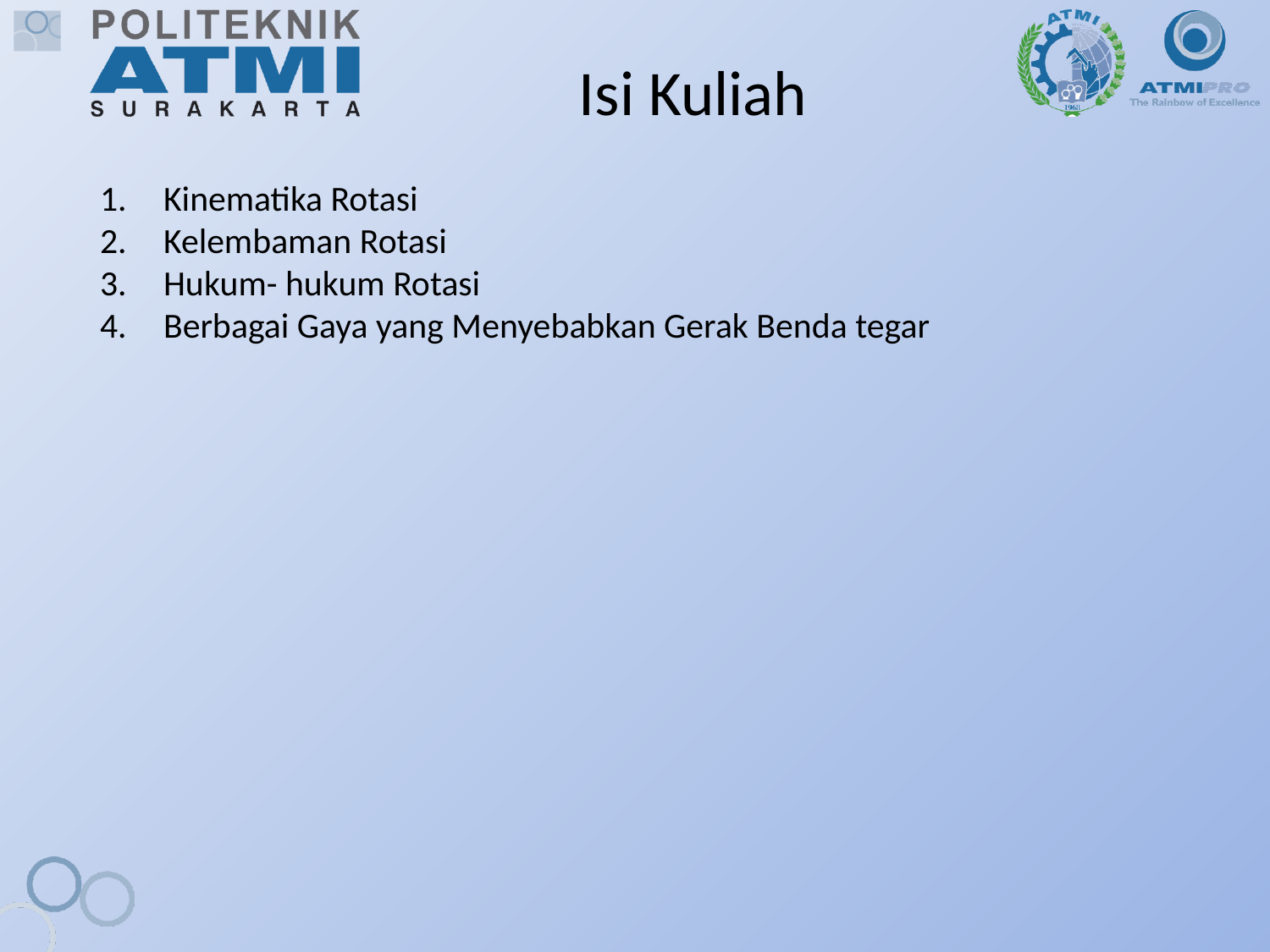

# Isi Kuliah
Kinematika Rotasi
Kelembaman Rotasi
Hukum- hukum Rotasi
Berbagai Gaya yang Menyebabkan Gerak Benda tegar